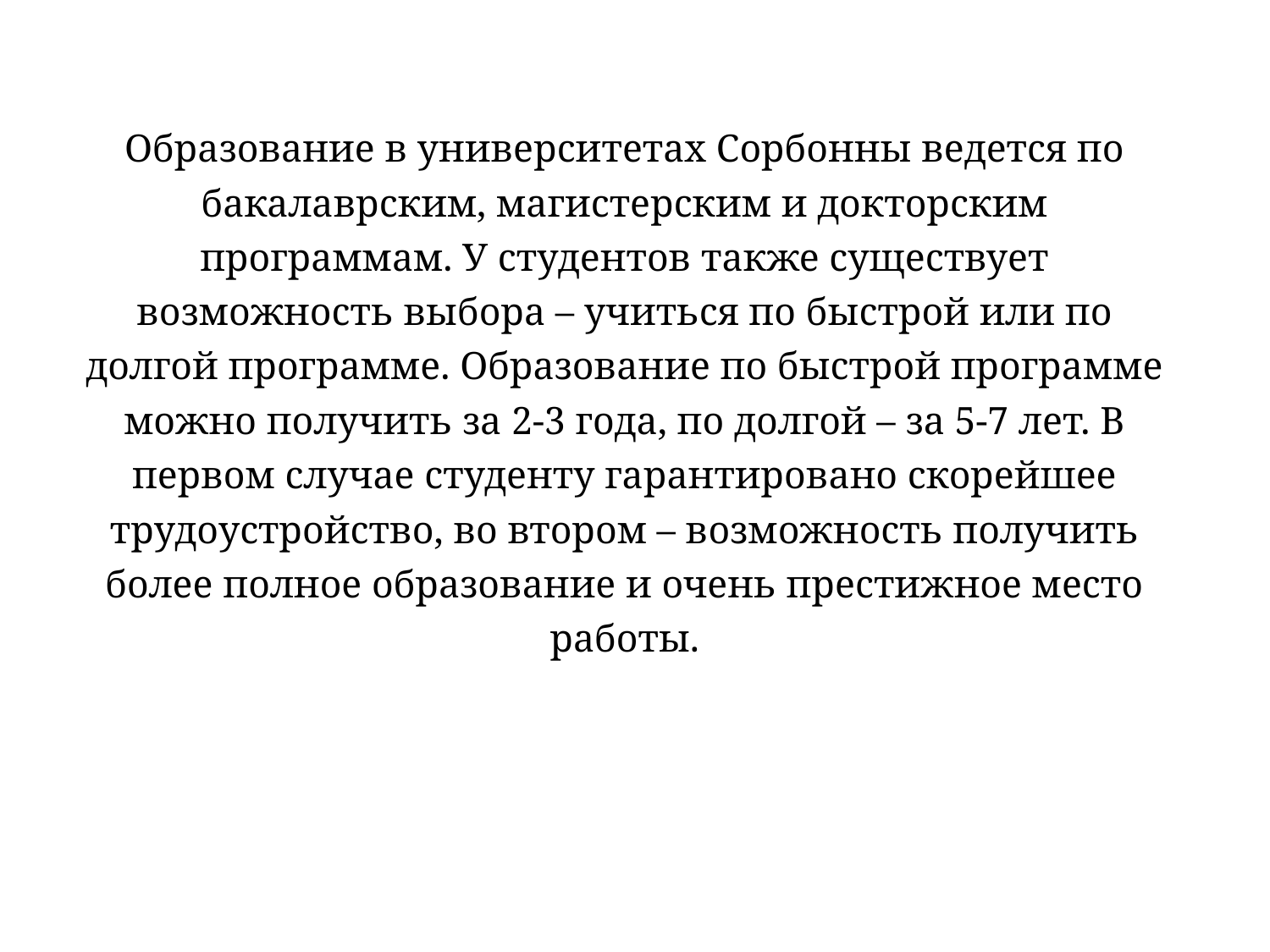

Образование в университетах Сорбонны ведется по бакалаврским, магистерским и докторским программам. У студентов также существует возможность выбора – учиться по быстрой или по долгой программе. Образование по быстрой программе можно получить за 2-3 года, по долгой – за 5-7 лет. В первом случае студенту гарантировано скорейшее трудоустройство, во втором – возможность получить более полное образование и очень престижное место работы.